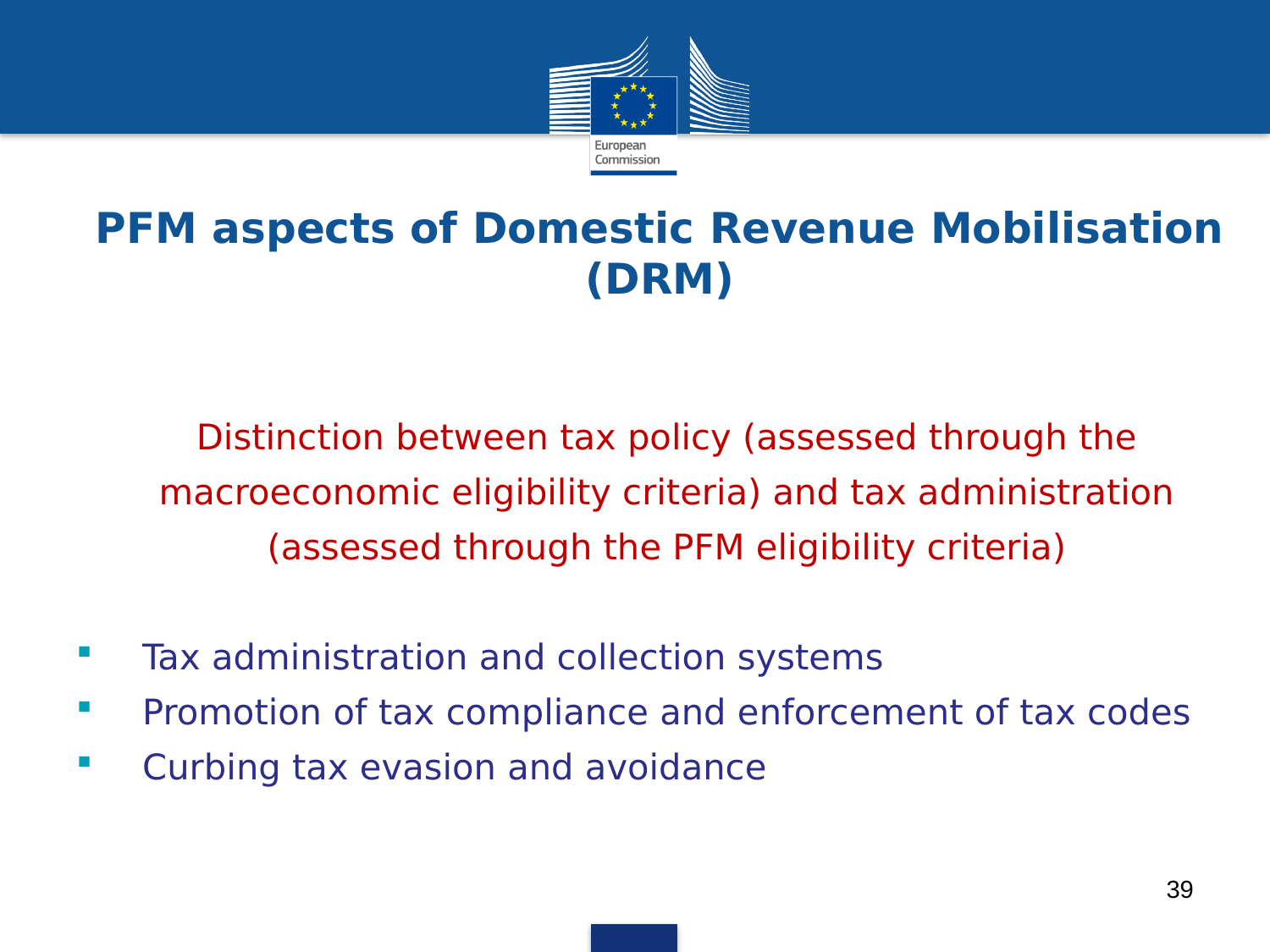

# PFM aspects of Domestic Revenue Mobilisation (DRM)

Distinction between tax policy (assessed through the macroeconomic eligibility criteria) and tax administration (assessed through the PFM eligibility criteria)

Tax administration and collection systems
Promotion of tax compliance and enforcement of tax codes
Curbing tax evasion and avoidance

39